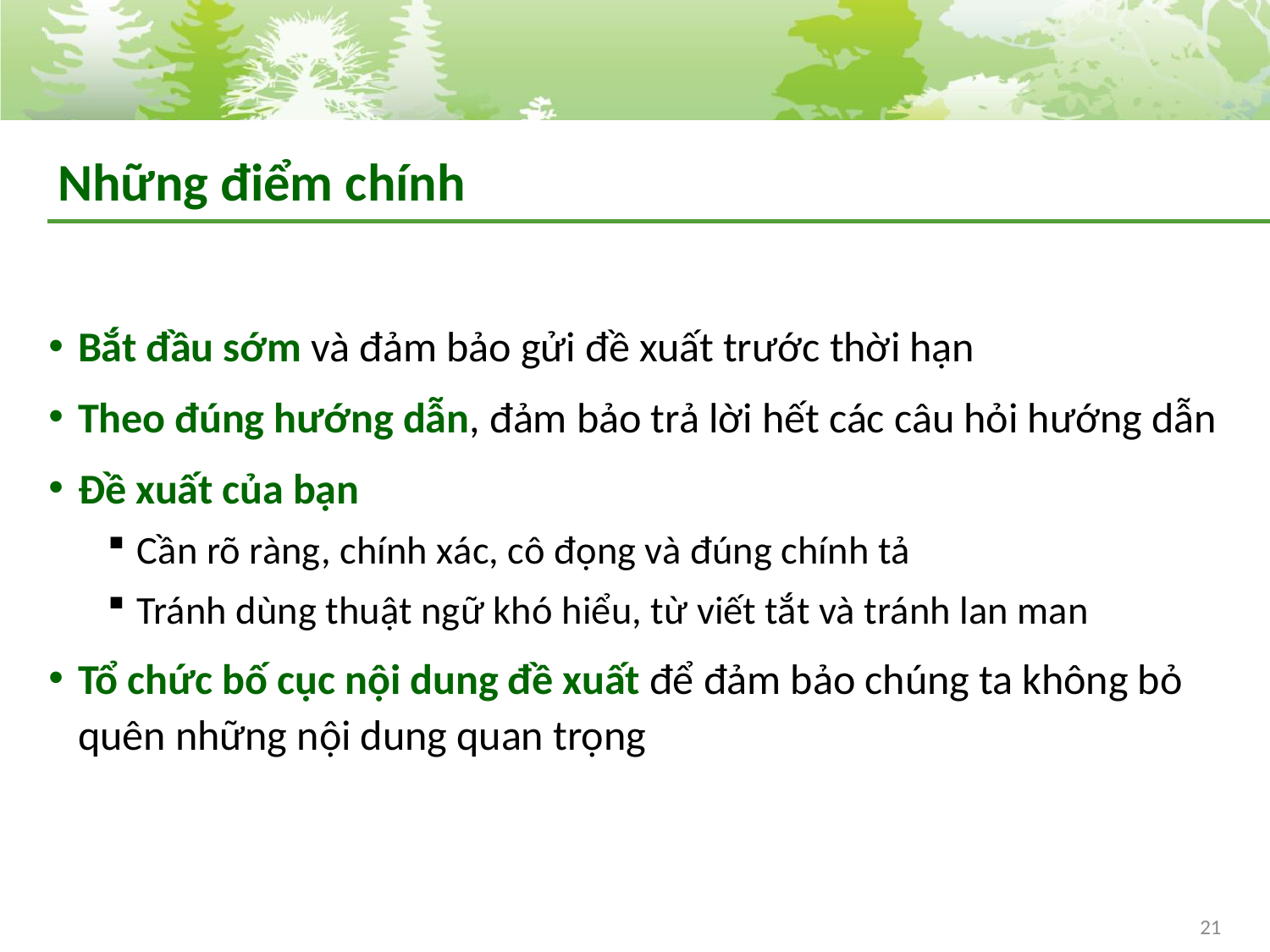

# Những điểm chính
Bắt đầu sớm và đảm bảo gửi đề xuất trước thời hạn
Theo đúng hướng dẫn, đảm bảo trả lời hết các câu hỏi hướng dẫn
Đề xuất của bạn
Cần rõ ràng, chính xác, cô đọng và đúng chính tả
Tránh dùng thuật ngữ khó hiểu, từ viết tắt và tránh lan man
Tổ chức bố cục nội dung đề xuất để đảm bảo chúng ta không bỏ quên những nội dung quan trọng
21